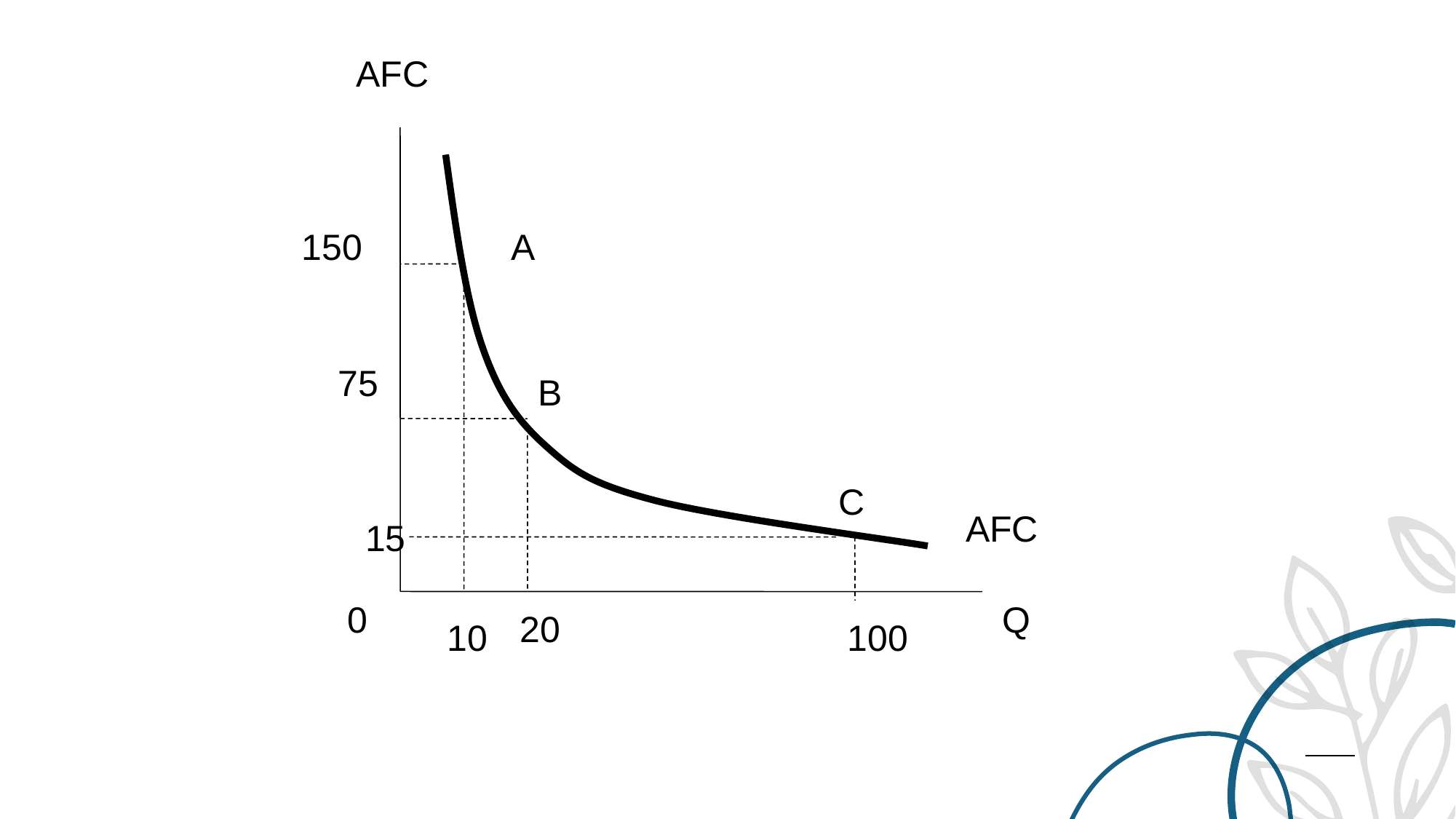

AFC

150
A

75
B

C
AFC
15

0

Q
20
10
100